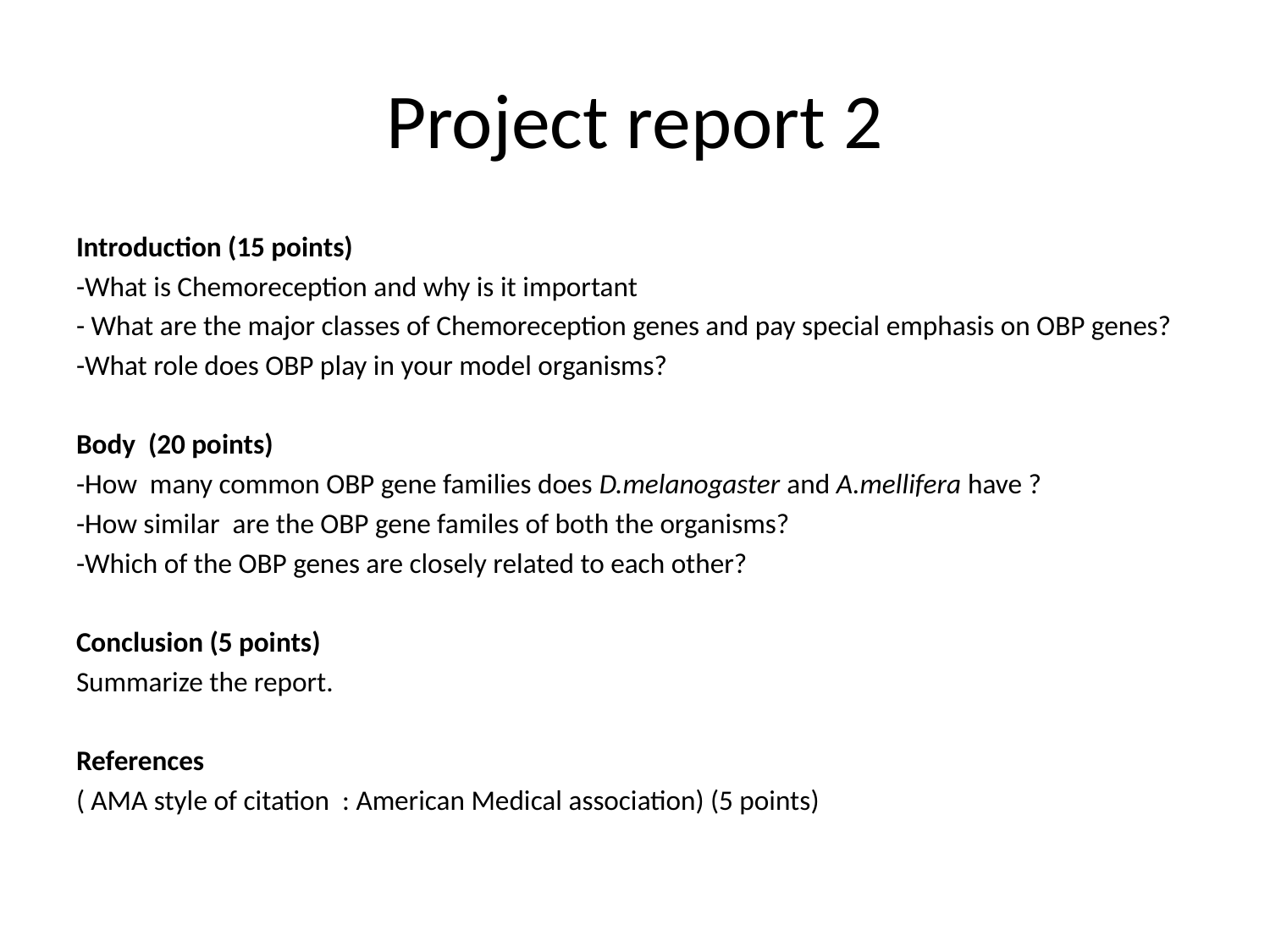

# Project report 2
Introduction (15 points)
-What is Chemoreception and why is it important
- What are the major classes of Chemoreception genes and pay special emphasis on OBP genes?
-What role does OBP play in your model organisms?

Body  (20 points)
-How  many common OBP gene families does D.melanogaster and A.mellifera have ?
-How similar  are the OBP gene familes of both the organisms?
-Which of the OBP genes are closely related to each other?

Conclusion (5 points)
Summarize the report.

References
( AMA style of citation  : American Medical association) (5 points)